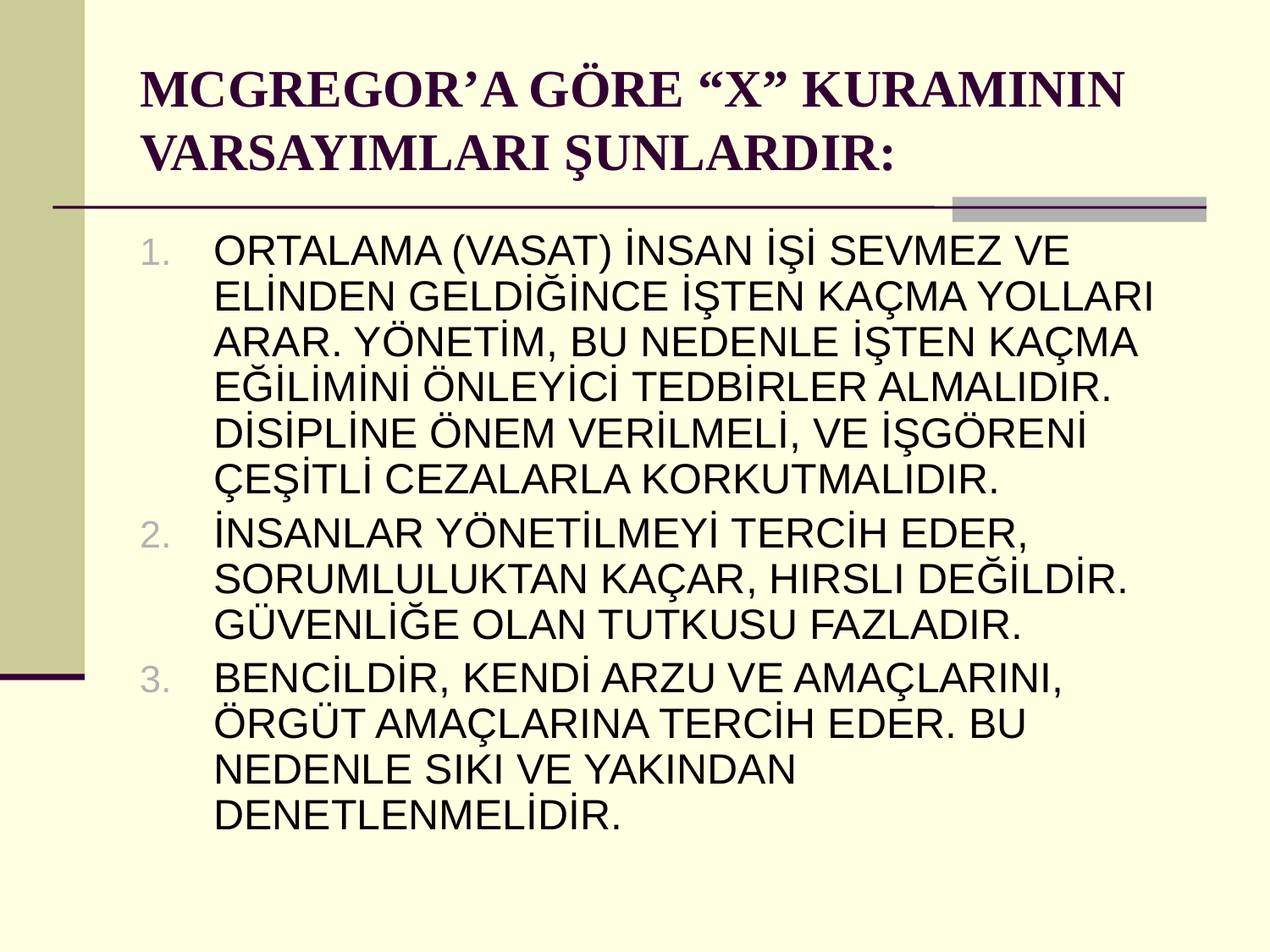

# MCGREGOR’A GÖRE “X” KURAMININ VARSAYIMLARI ŞUNLARDIR:
ORTALAMA (VASAT) İNSAN İŞİ SEVMEZ VE ELİNDEN GELDİĞİNCE İŞTEN KAÇMA YOLLARI ARAR. YÖNETİM, BU NEDENLE İŞTEN KAÇMA EĞİLİMİNİ ÖNLEYİCİ TEDBİRLER ALMALIDIR. DİSİPLİNE ÖNEM VERİLMELİ, VE İŞGÖRENİ ÇEŞİTLİ CEZALARLA KORKUTMALIDIR.
İNSANLAR YÖNETİLMEYİ TERCİH EDER, SORUMLULUKTAN KAÇAR, HIRSLI DEĞİLDİR. GÜVENLİĞE OLAN TUTKUSU FAZLADIR.
BENCİLDİR, KENDİ ARZU VE AMAÇLARINI, ÖRGÜT AMAÇLARINA TERCİH EDER. BU NEDENLE SIKI VE YAKINDAN DENETLENMELİDİR.